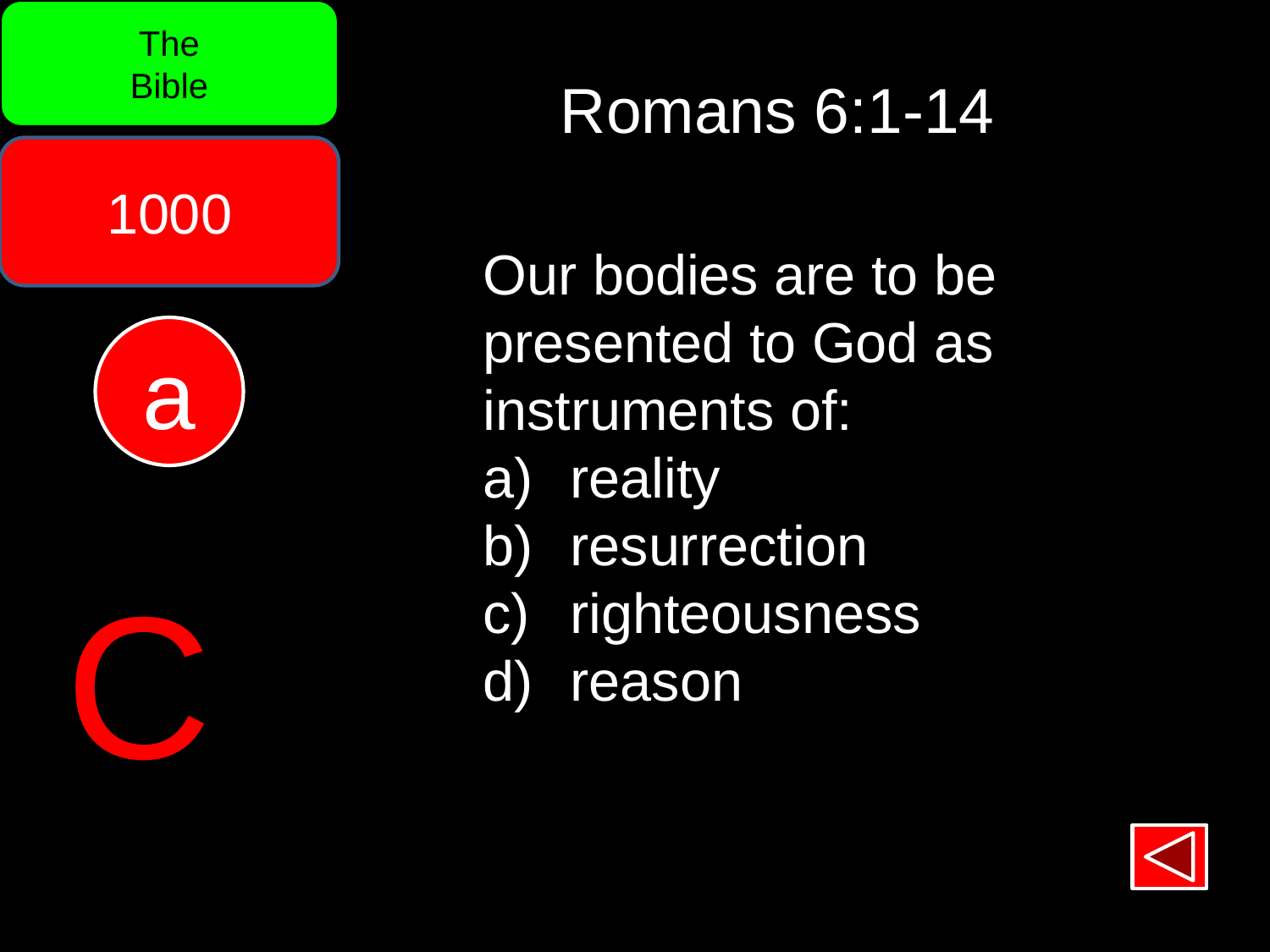

The
Bible
Romans 6:1-14
1000
Our bodies are to be
presented to God as
instruments of:
 reality
 resurrection
 righteousness
 reason
a
C